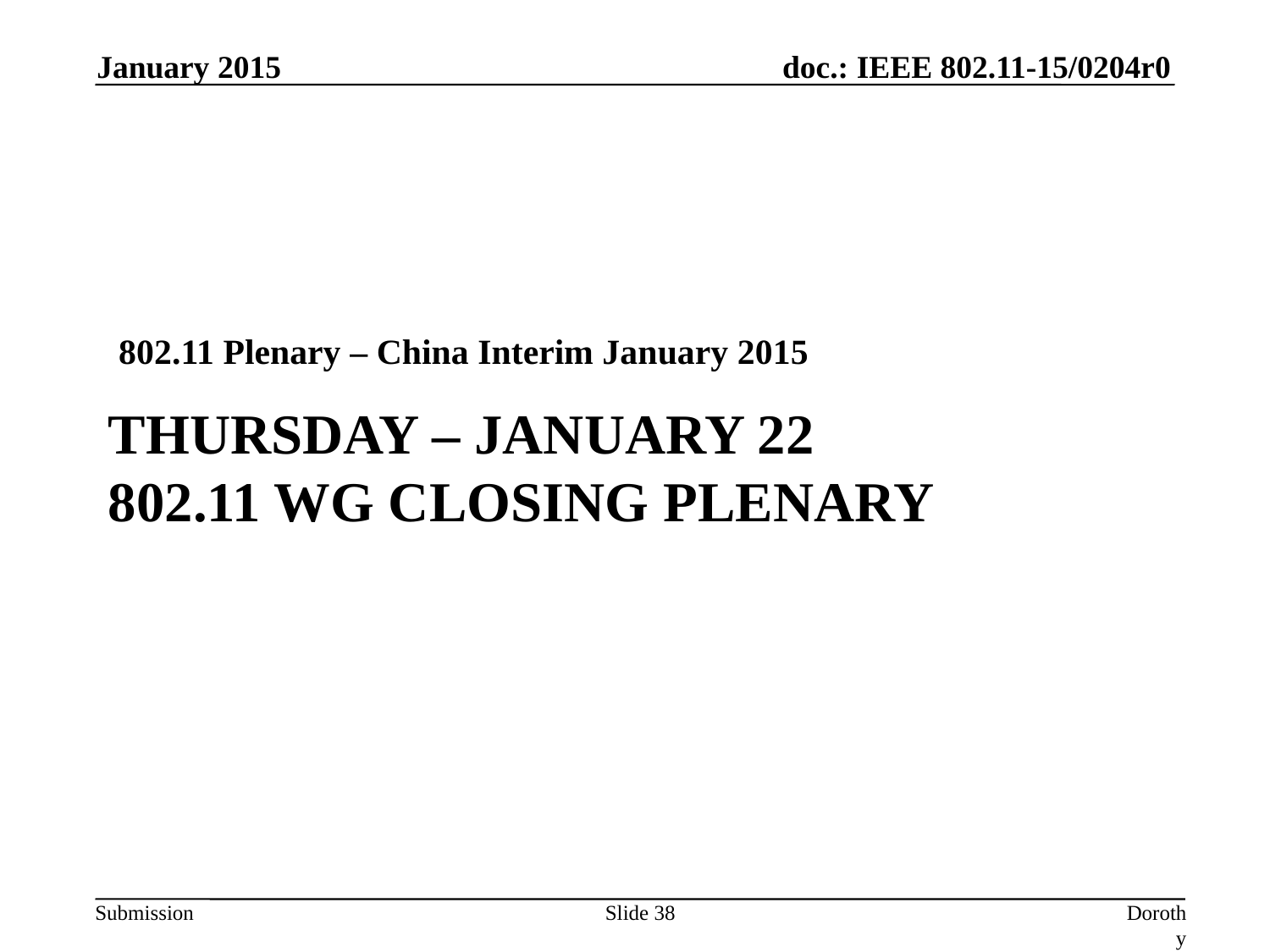

January 2015
802.11 Plenary – China Interim January 2015
# Thursday – January 22 802.11 WG Closing Plenary
Slide 38
Dorothy Stanley, Aruba Networks